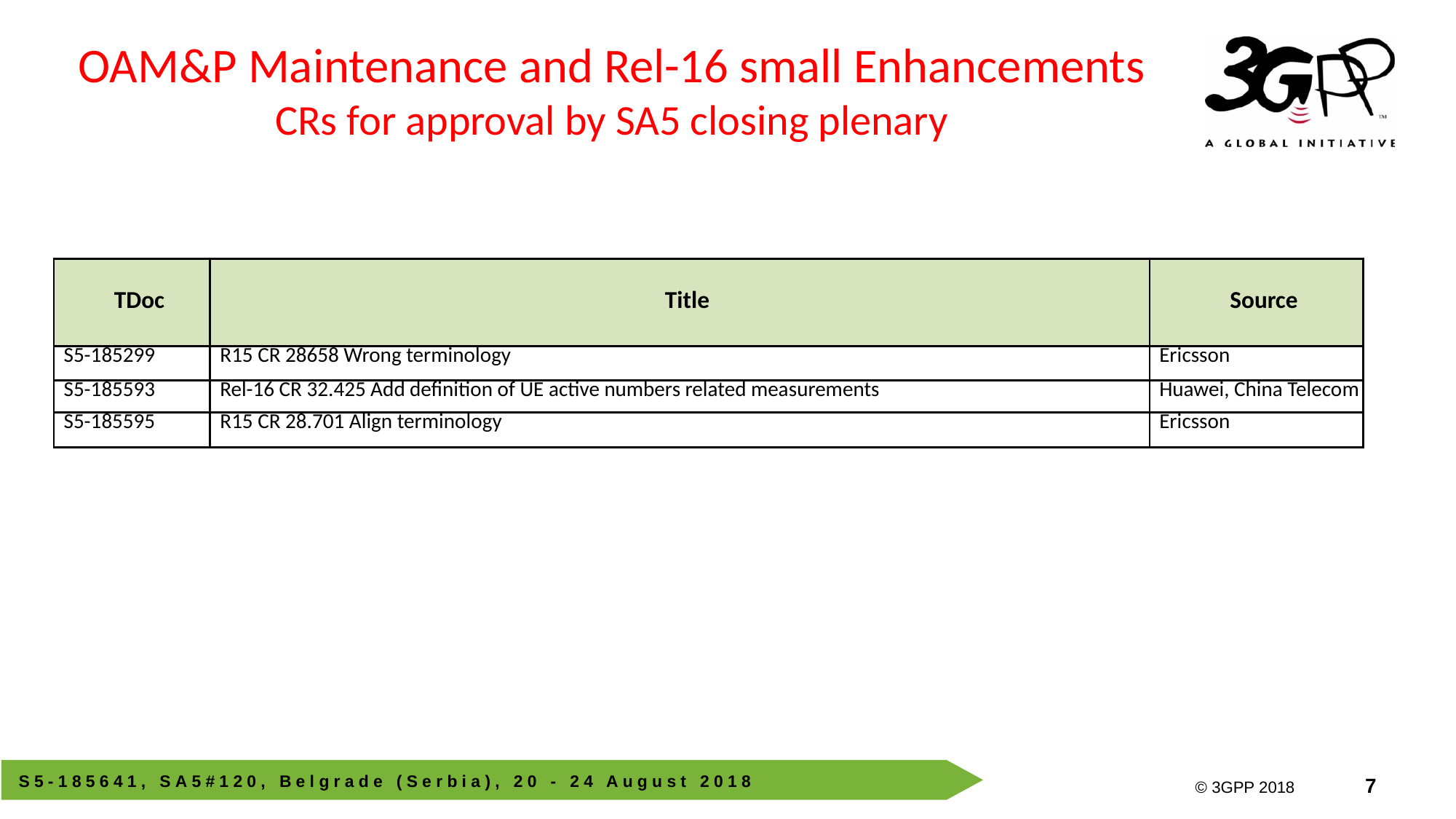

OAM&P Maintenance and Rel-16 small Enhancements
CRs for approval by SA5 closing plenary
| TDoc | Title | Source |
| --- | --- | --- |
| S5-185299 | R15 CR 28658 Wrong terminology | Ericsson |
| S5-185593 | Rel-16 CR 32.425 Add definition of UE active numbers related measurements | Huawei, China Telecom |
| S5-185595 | R15 CR 28.701 Align terminology | Ericsson |